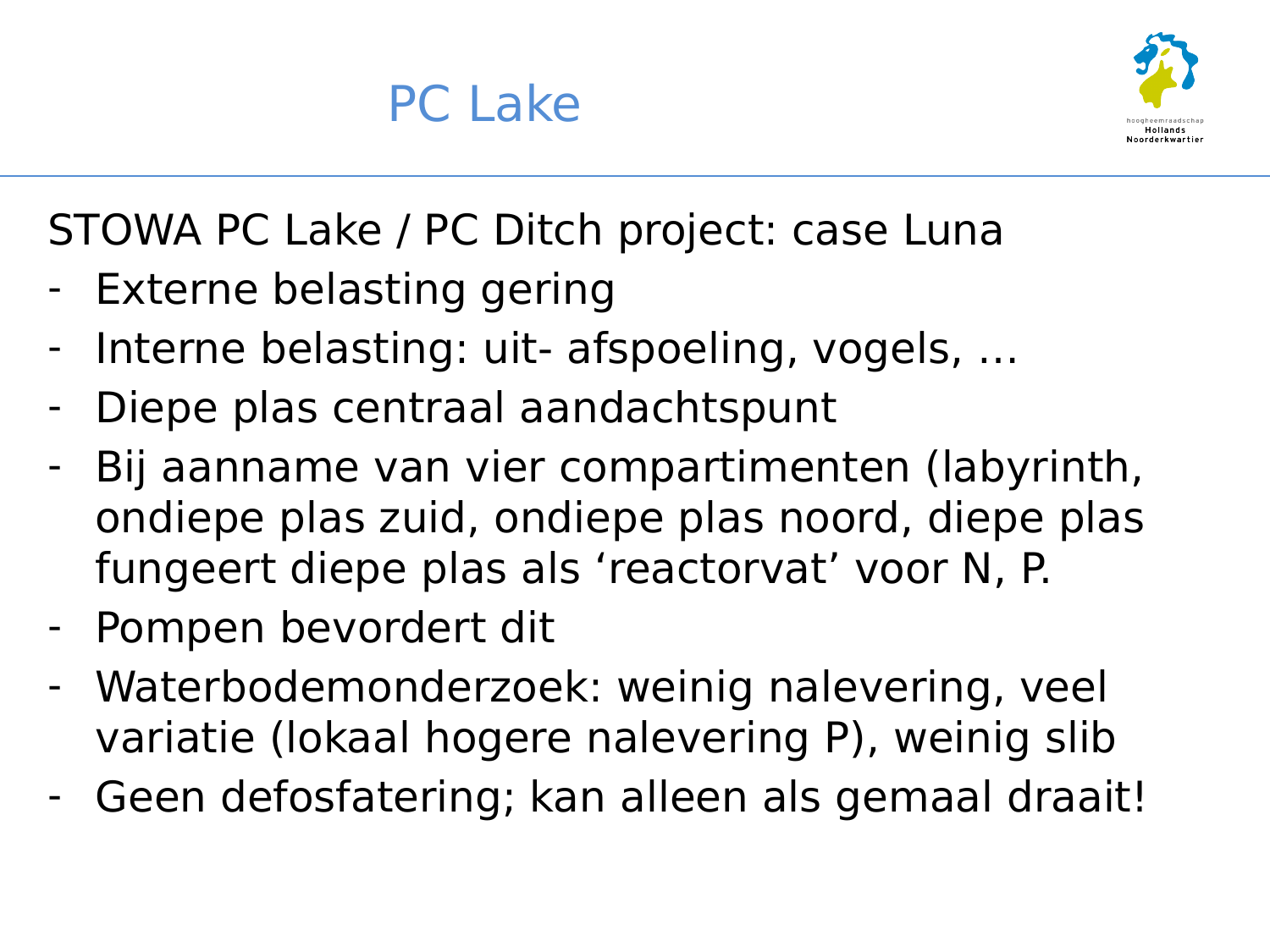

# PC Lake
STOWA PC Lake / PC Ditch project: case Luna
Externe belasting gering
Interne belasting: uit- afspoeling, vogels, …
Diepe plas centraal aandachtspunt
Bij aanname van vier compartimenten (labyrinth, ondiepe plas zuid, ondiepe plas noord, diepe plas fungeert diepe plas als ‘reactorvat’ voor N, P.
Pompen bevordert dit
Waterbodemonderzoek: weinig nalevering, veel variatie (lokaal hogere nalevering P), weinig slib
Geen defosfatering; kan alleen als gemaal draait!